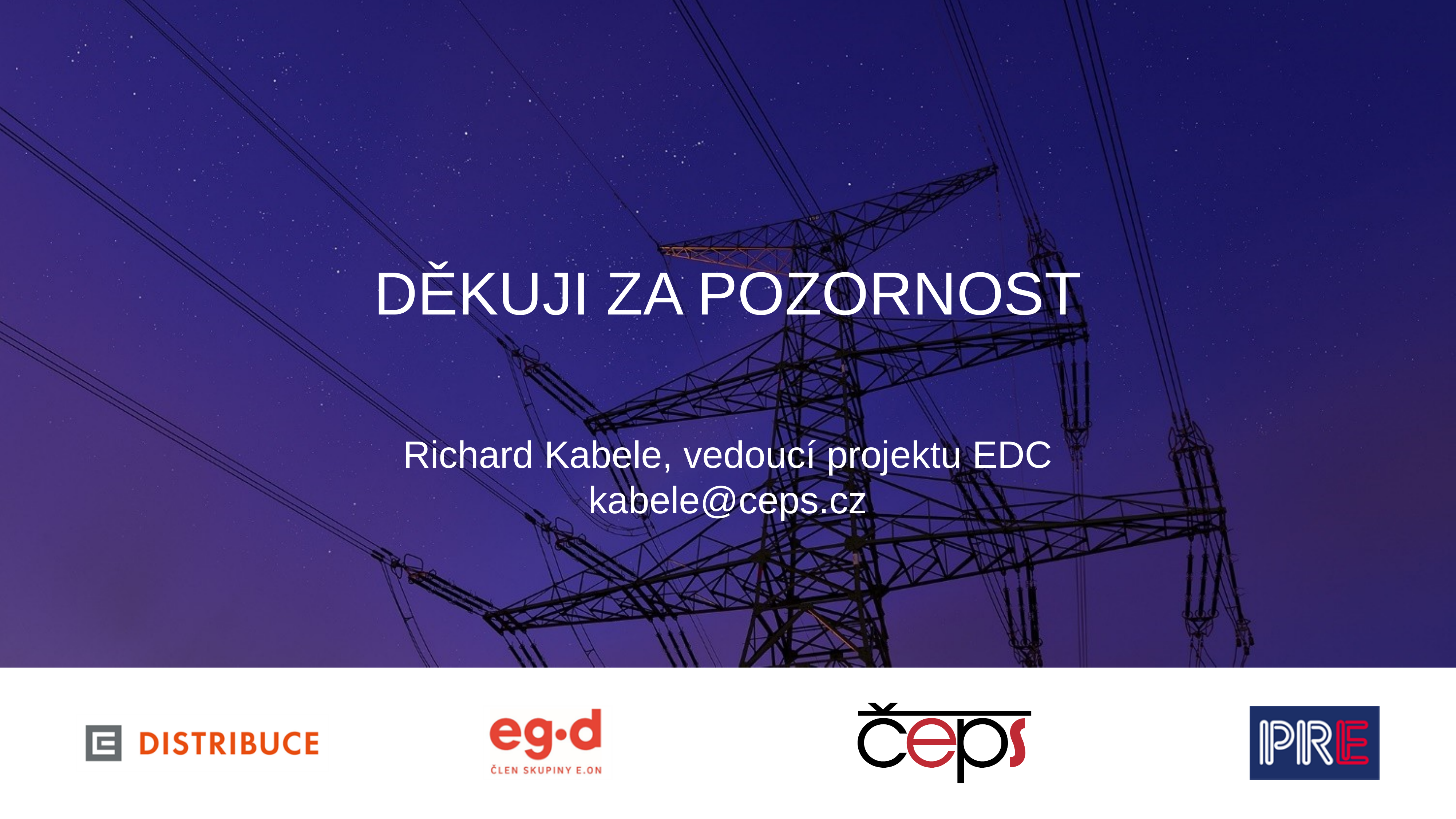

# Děkuji za pozornost
Richard Kabele, vedoucí projektu EDC
kabele@ceps.cz